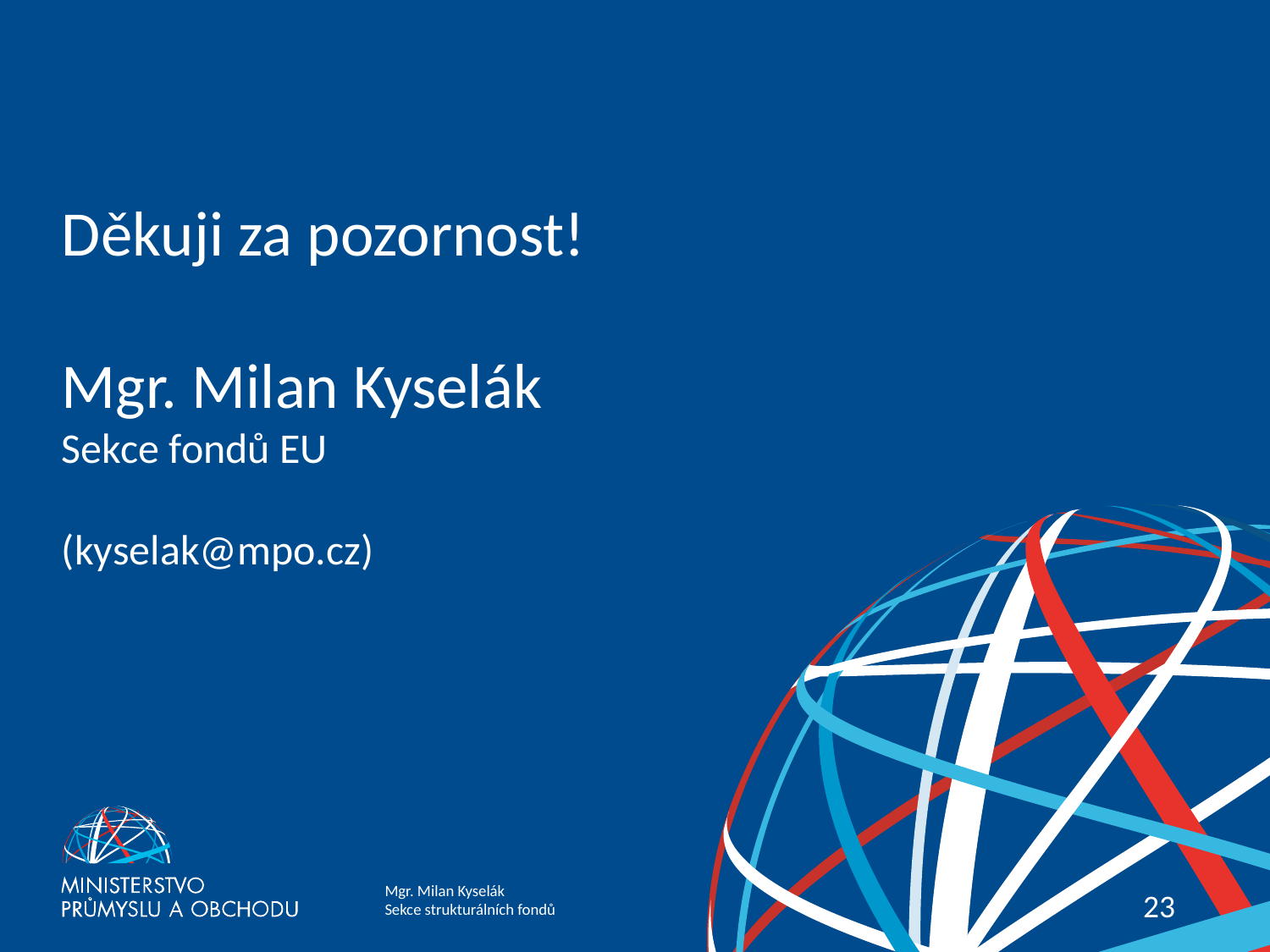

# Děkuji za pozornost! Mgr. Milan Kyselák Sekce fondů EU (kyselak@mpo.cz)